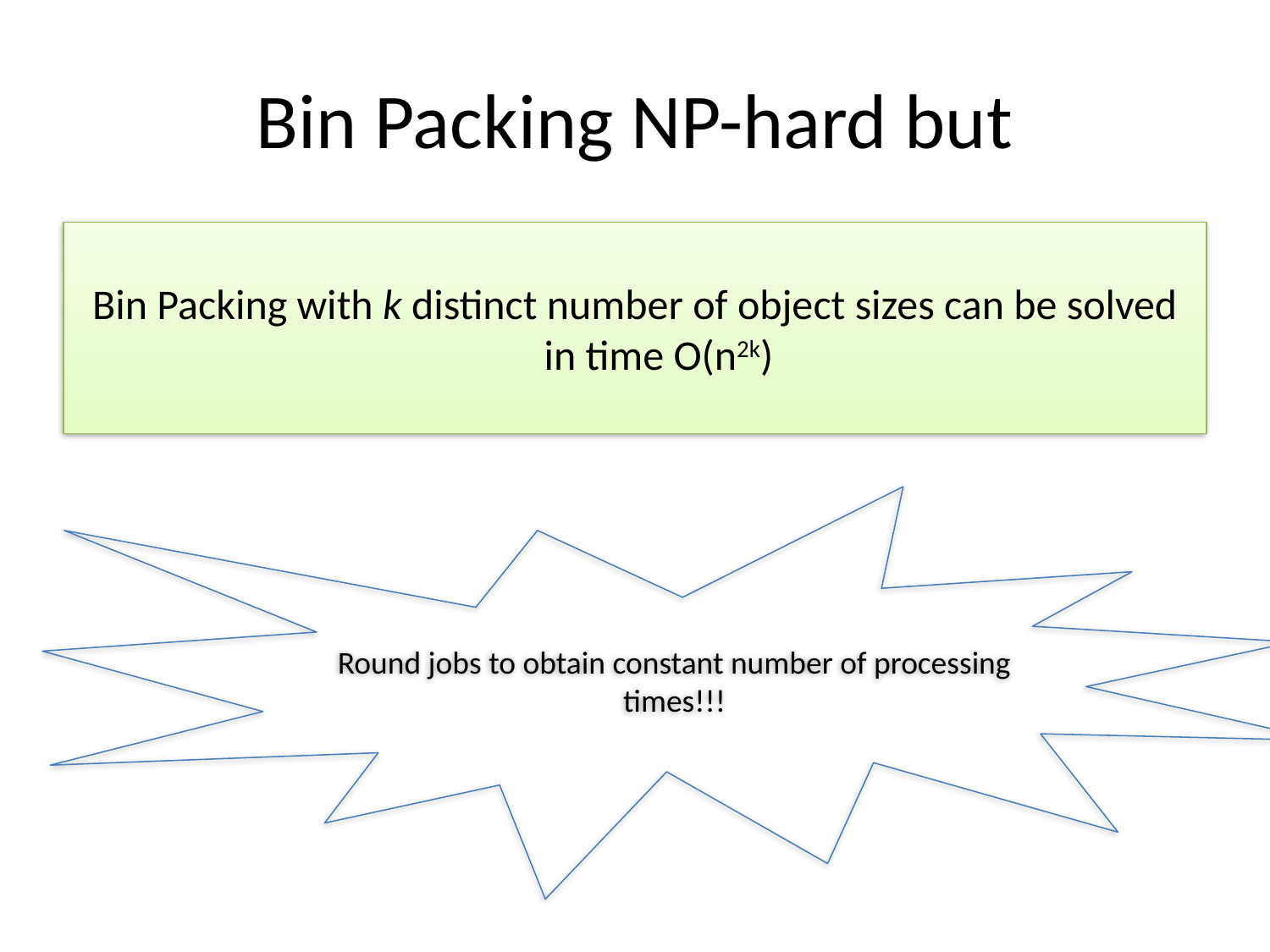

# Bin Packing NP-hard but
Bin Packing with k distinct number of object sizes can be solved in time O(n2k)
Round jobs to obtain constant number of processing times!!!